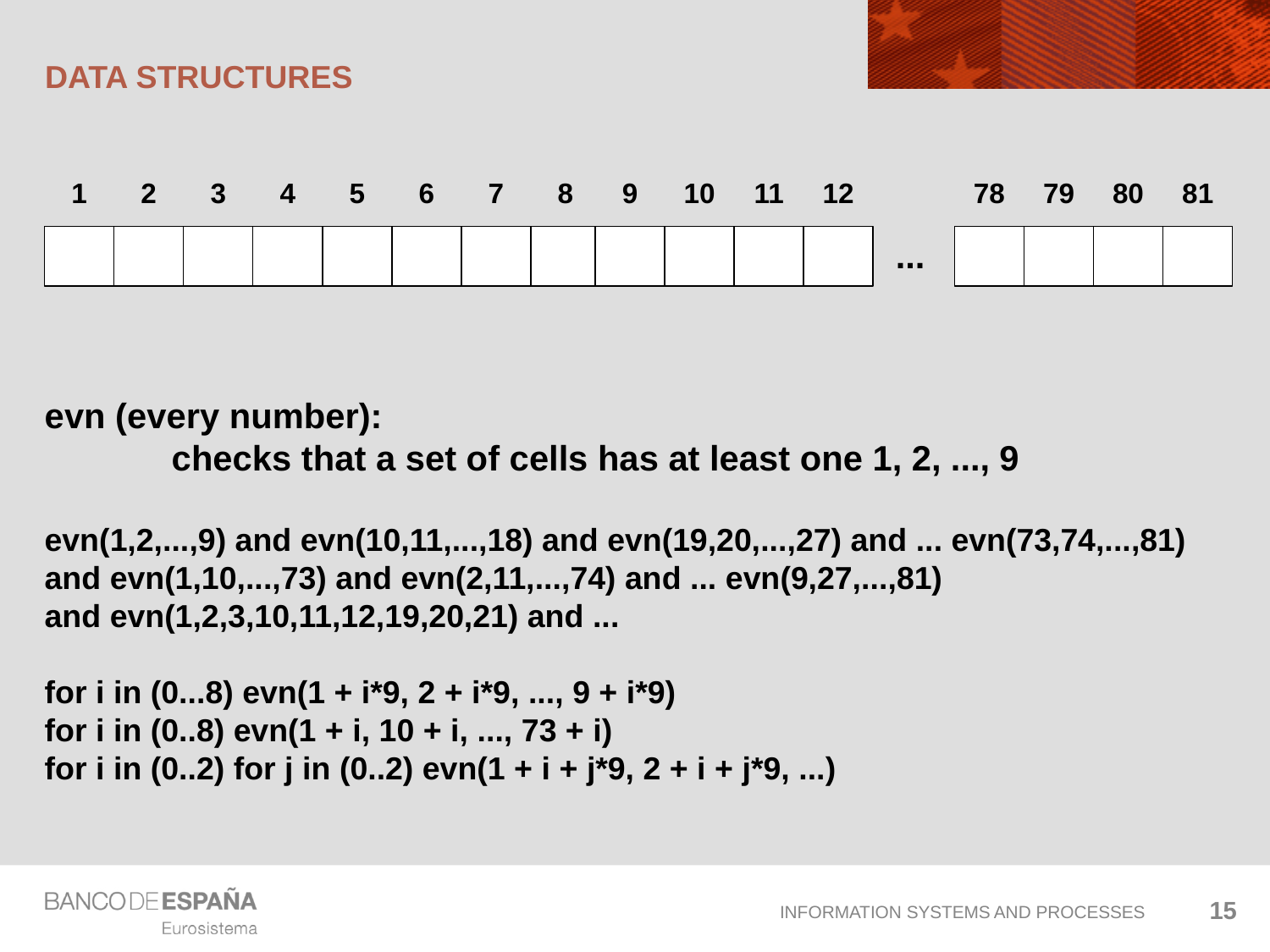

# DATA structures
1

2

3

4

5

6

7

8

9

10

11

12

78

79

80

81

...
evn (every number):
	checks that a set of cells has at least one 1, 2, ..., 9

evn(1,2,...,9) and evn(10,11,...,18) and evn(19,20,...,27) and ... evn(73,74,...,81)
and evn(1,10,...,73) and evn(2,11,...,74) and ... evn(9,27,...,81)
and evn(1,2,3,10,11,12,19,20,21) and ...

for i in (0...8) evn(1 + i*9, 2 + i*9, ..., 9 + i*9)
for i in (0..8) evn(1 + i, 10 + i, ..., 73 + i)
for i in (0..2) for j in (0..2) evn(1 + i + j*9, 2 + i + j*9, ...)
15